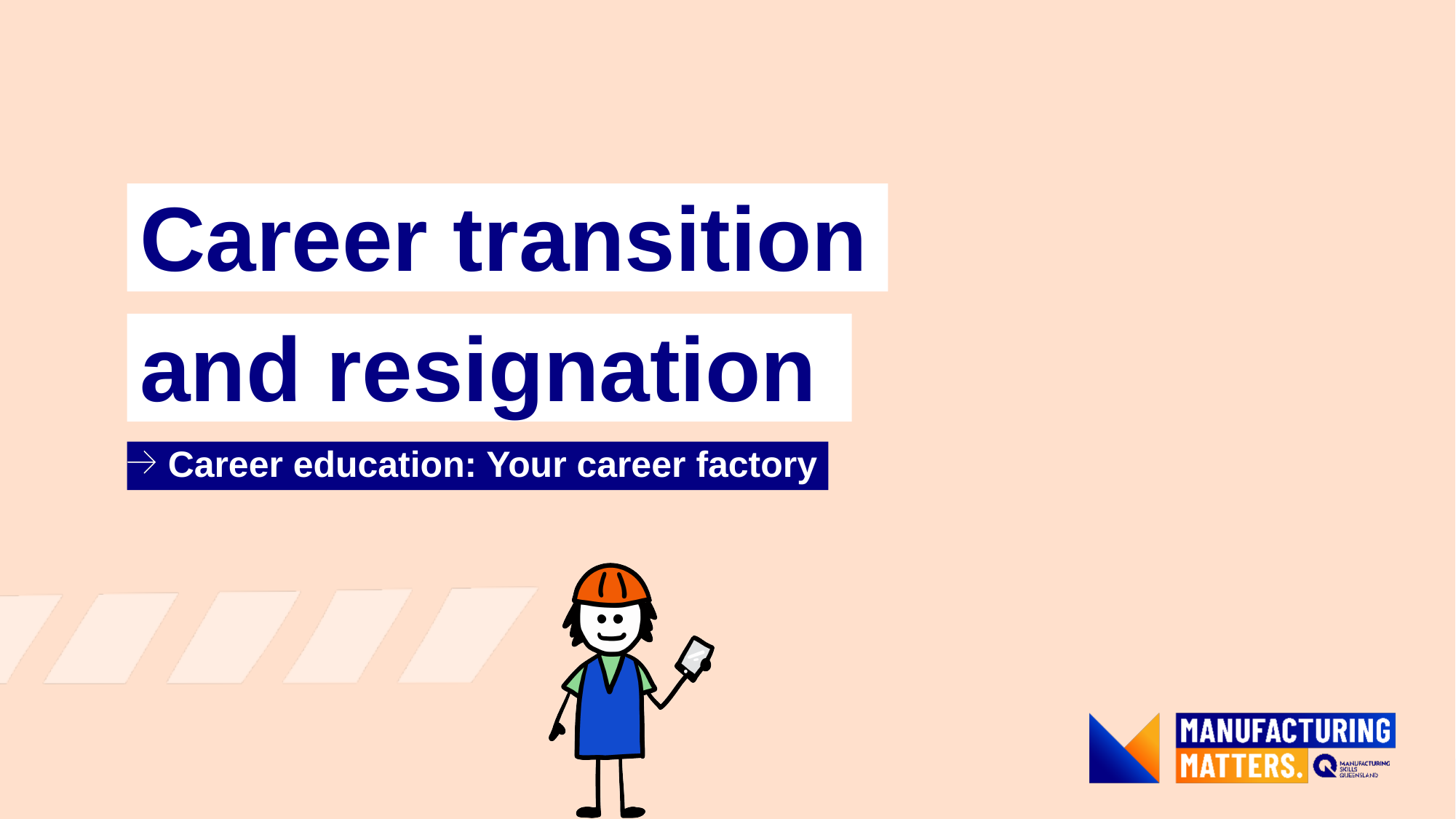

Career transition
# and resignation
Career education: Your career factory